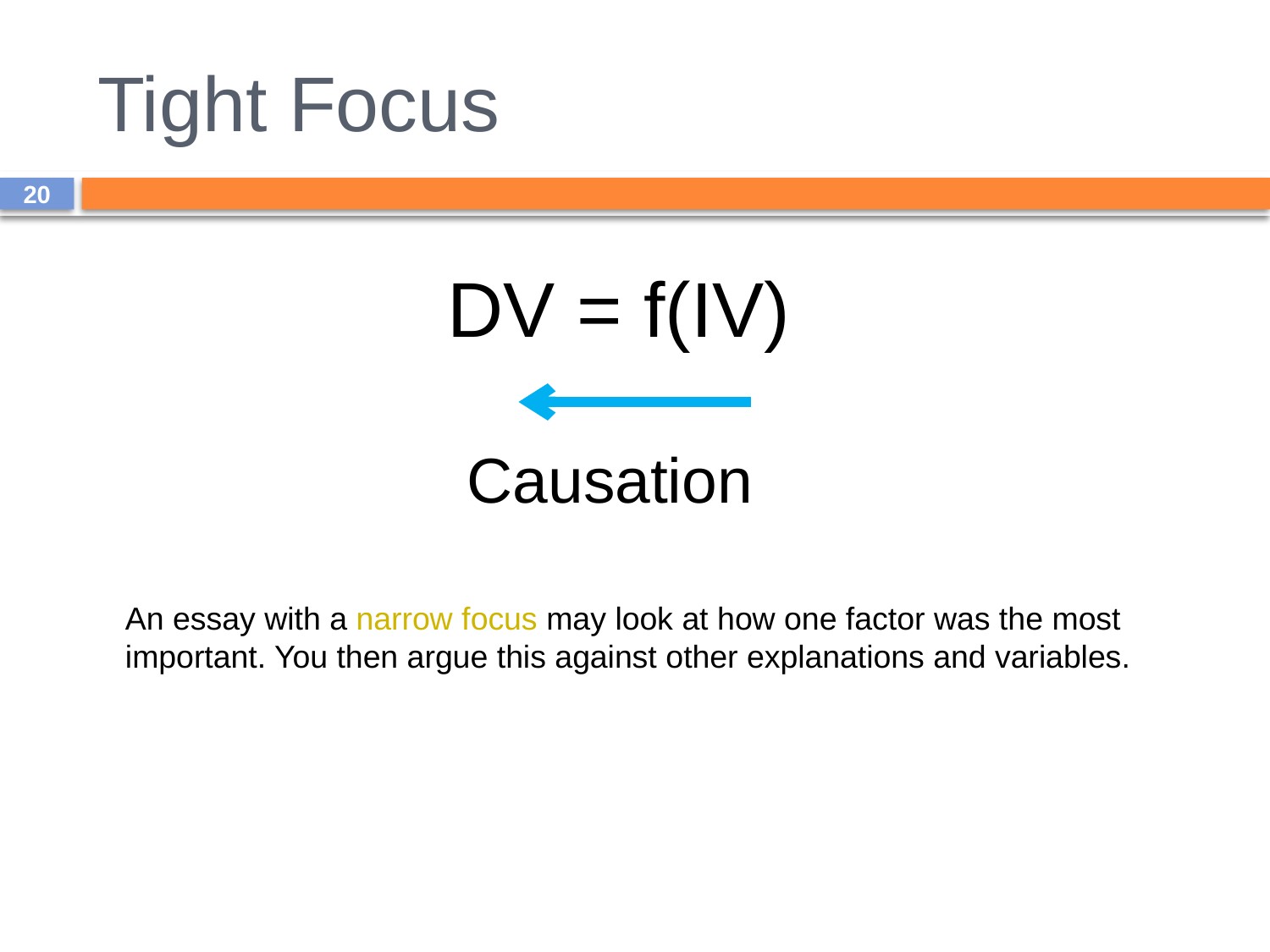

# Tight Focus
20
DV = f(IV)
Causation
An essay with a narrow focus may look at how one factor was the most
important. You then argue this against other explanations and variables.